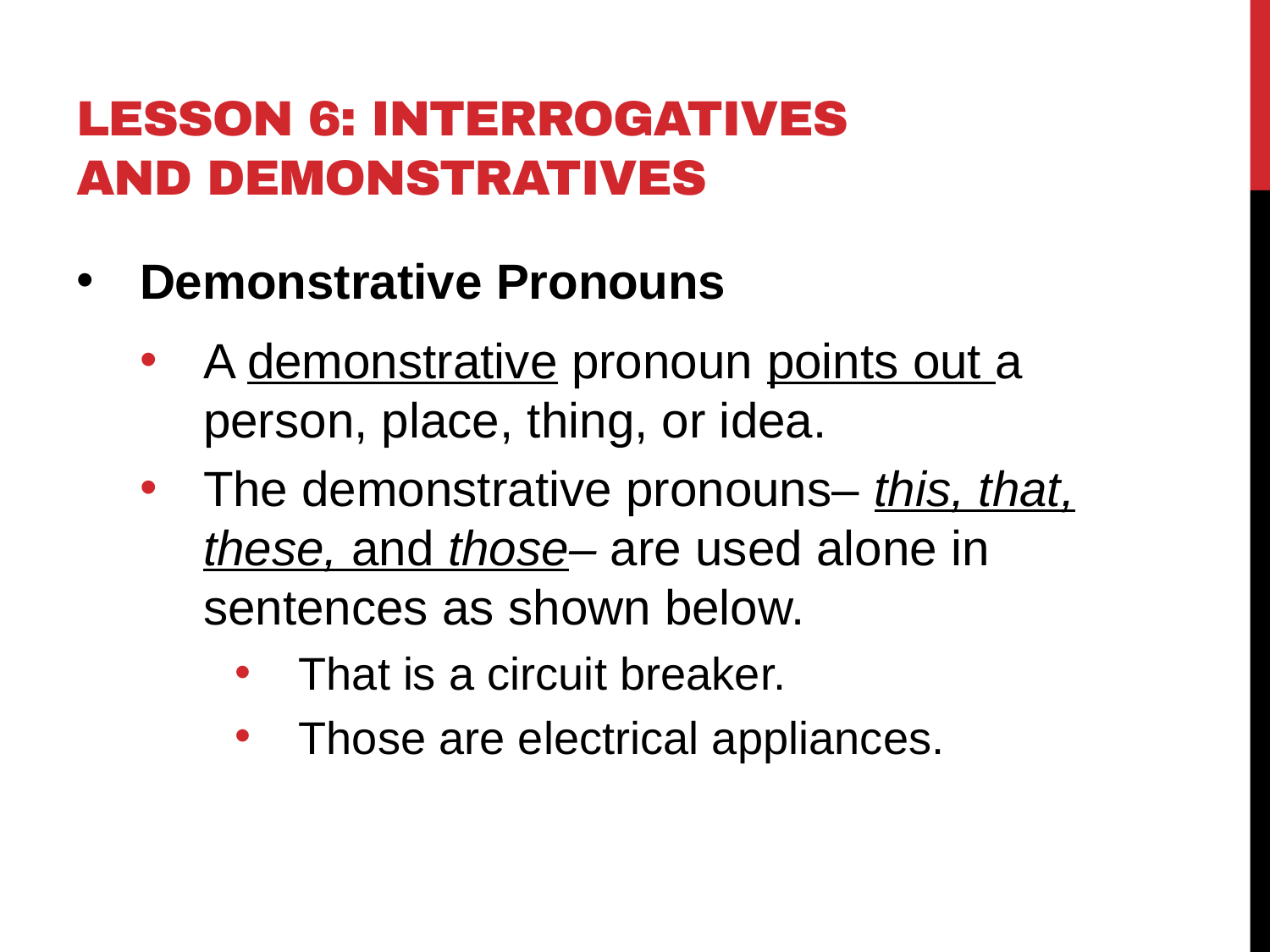

# Lesson 6: Interrogatives and Demonstratives
Demonstrative Pronouns
A demonstrative pronoun points out a person, place, thing, or idea.
The demonstrative pronouns– this, that, these, and those– are used alone in sentences as shown below.
That is a circuit breaker.
Those are electrical appliances.